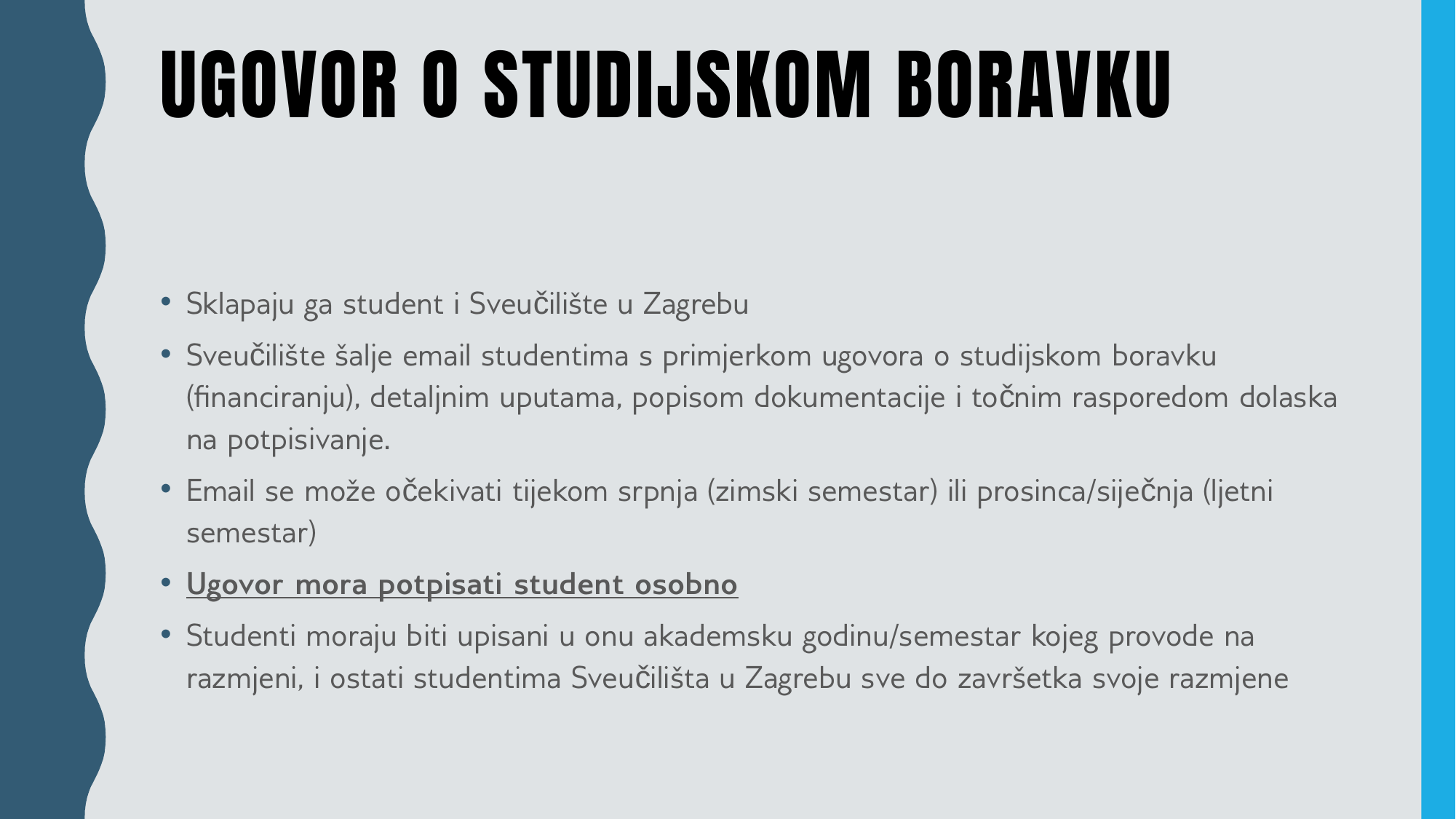

# Ugovor o studijskom boravku
Sklapaju ga student i Sveučilište u Zagrebu
Sveučilište šalje email studentima s primjerkom ugovora o studijskom boravku (financiranju), detaljnim uputama, popisom dokumentacije i točnim rasporedom dolaska na potpisivanje.
Email se može očekivati tijekom srpnja (zimski semestar) ili prosinca/siječnja (ljetni semestar)
Ugovor mora potpisati student osobno
Studenti moraju biti upisani u onu akademsku godinu/semestar kojeg provode na razmjeni, i ostati studentima Sveučilišta u Zagrebu sve do završetka svoje razmjene